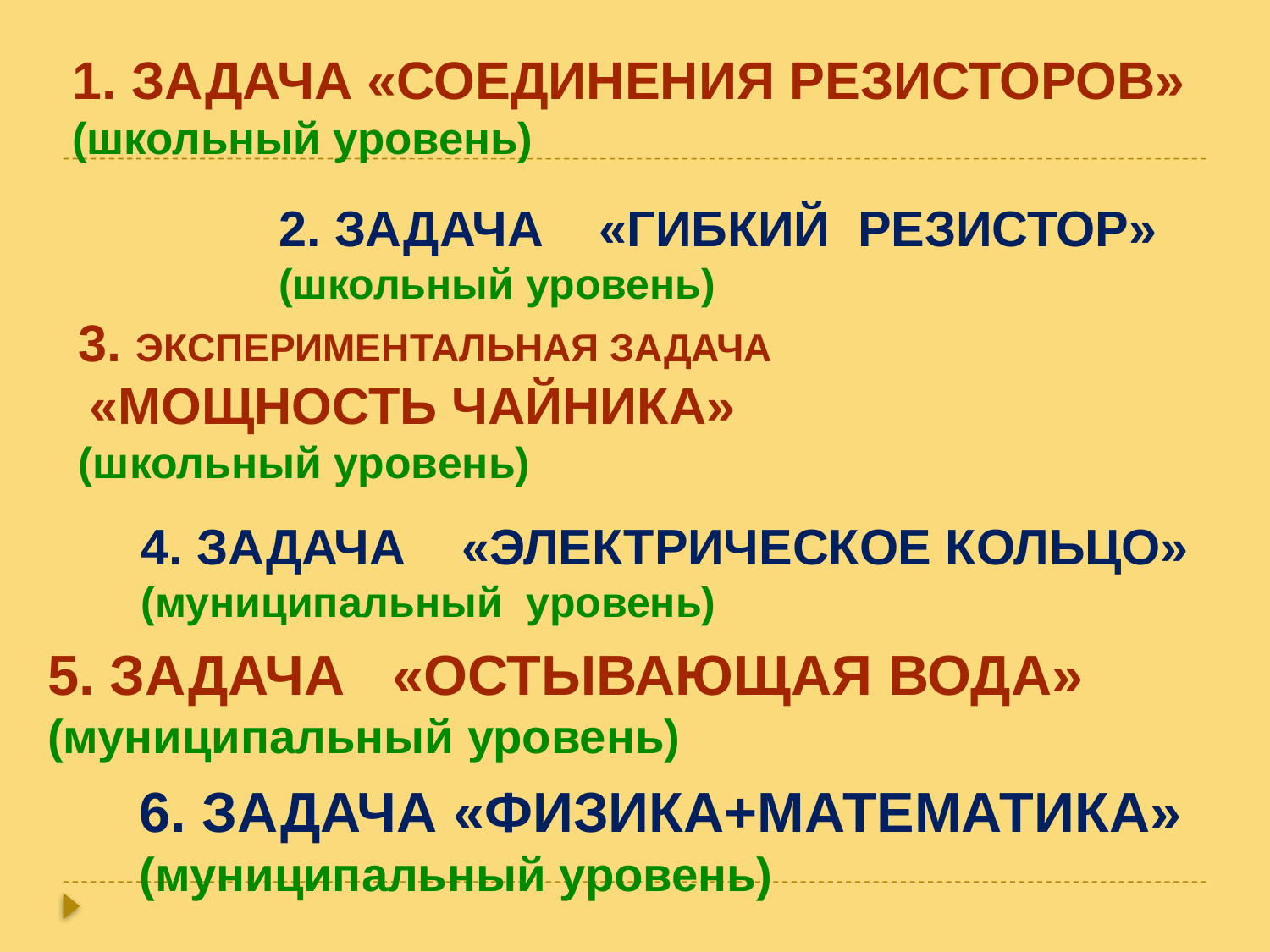

#
1. ЗАДАЧА «СОЕДИНЕНИЯ РЕЗИСТОРОВ»
(школьный уровень)
2. ЗАДАЧА    «ГИБКИЙ  РЕЗИСТОР»
(школьный уровень)
3. ЭКСПЕРИМЕНТАЛЬНАЯ ЗАДАЧА    «МОЩНОСТЬ ЧАЙНИКА»
(школьный уровень)
4. ЗАДАЧА    «ЭЛЕКТРИЧЕСКОЕ КОЛЬЦО»
(муниципальный  уровень)
5. ЗАДАЧА   «ОСТЫВАЮЩАЯ ВОДА»
(муниципальный уровень)
6. ЗАДАЧА «ФИЗИКА+МАТЕМАТИКА»
(муниципальный уровень)
2
Муниципальный этап ВсОШ - Ассоциация Победителей Олимпиад - 2017